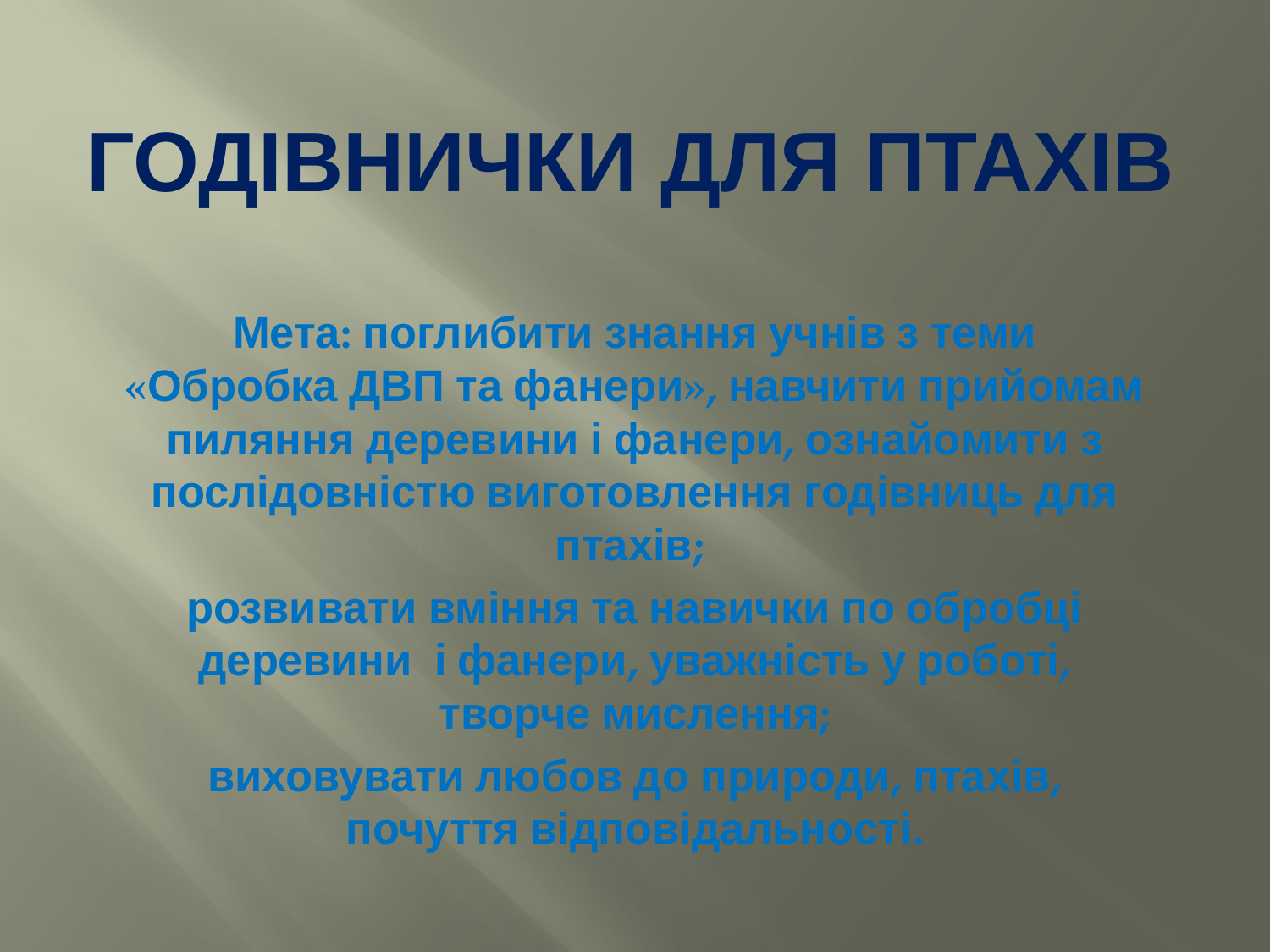

# Годівнички для птахів
Мета: поглибити знання учнів з теми «Обробка ДВП та фанери», навчити прийомам пиляння деревини і фанери, ознайомити з послідовністю виготовлення годівниць для птахів;
розвивати вміння та навички по обробці деревини  і фанери, уважність у роботі, творче мислення;
виховувати любов до природи, птахів, почуття відповідальності.